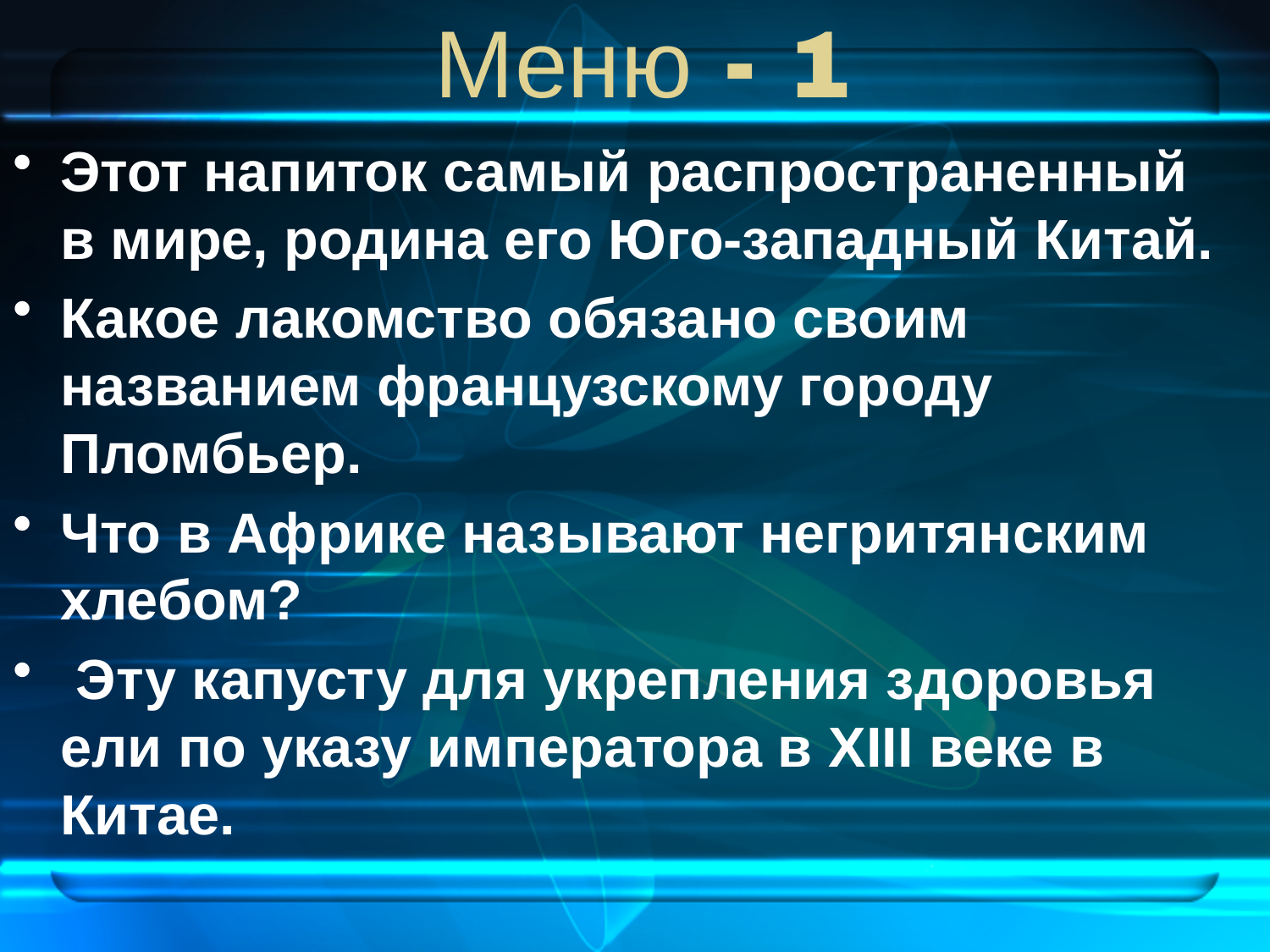

# Меню - 1
Этот напиток самый распространенный в мире, родина его Юго-западный Китай.
Какое лакомство обязано своим названием французскому городу Пломбьер.
Что в Африке называют негритянским хлебом?
 Эту капусту для укрепления здоровья ели по указу императора в XIII веке в Китае.